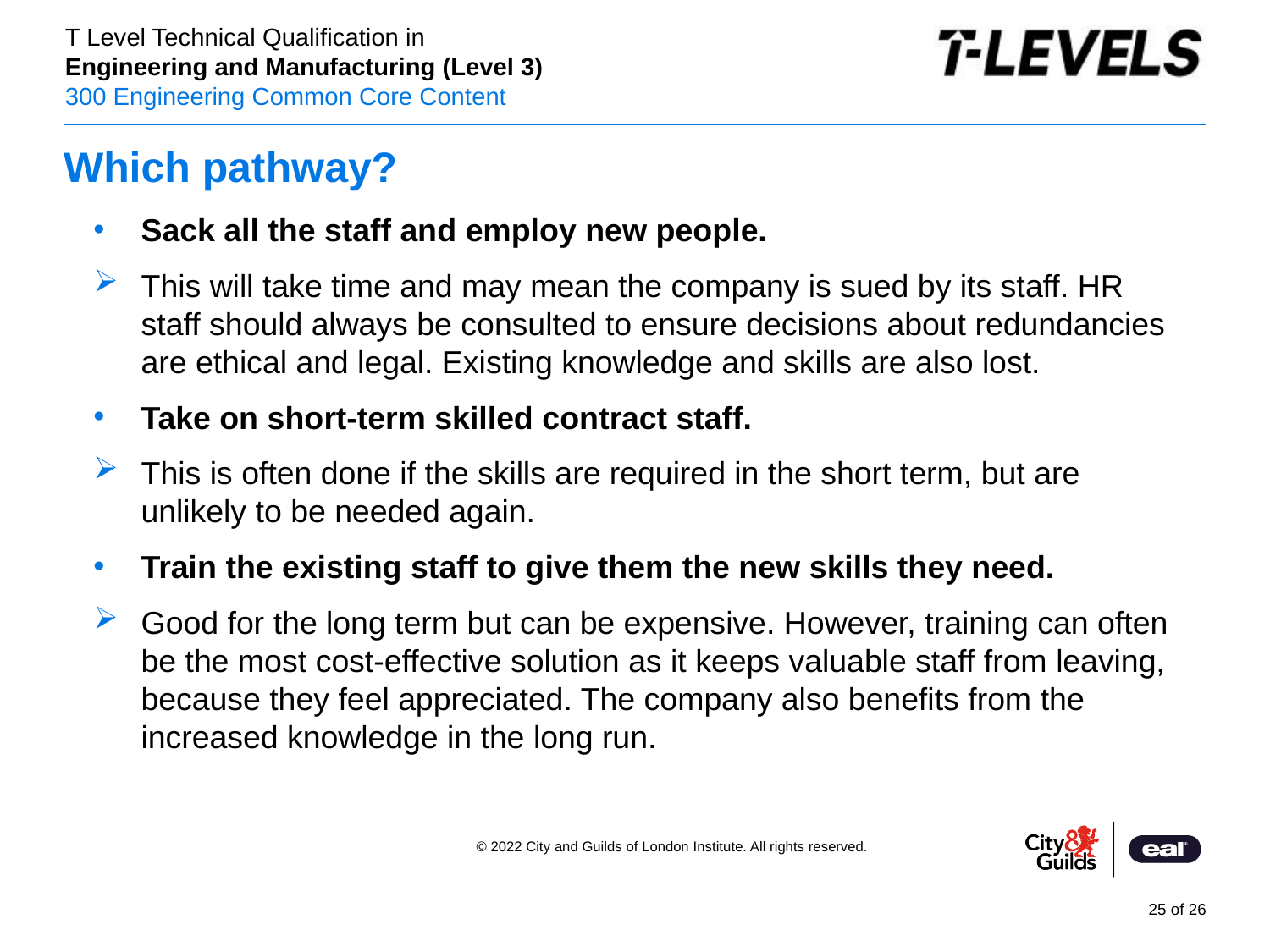

# Which pathway?
Sack all the staff and employ new people.
This will take time and may mean the company is sued by its staff. HR staff should always be consulted to ensure decisions about redundancies are ethical and legal. Existing knowledge and skills are also lost.
Take on short-term skilled contract staff.
This is often done if the skills are required in the short term, but are unlikely to be needed again.
Train the existing staff to give them the new skills they need.
Good for the long term but can be expensive. However, training can often be the most cost-effective solution as it keeps valuable staff from leaving, because they feel appreciated. The company also benefits from the increased knowledge in the long run.